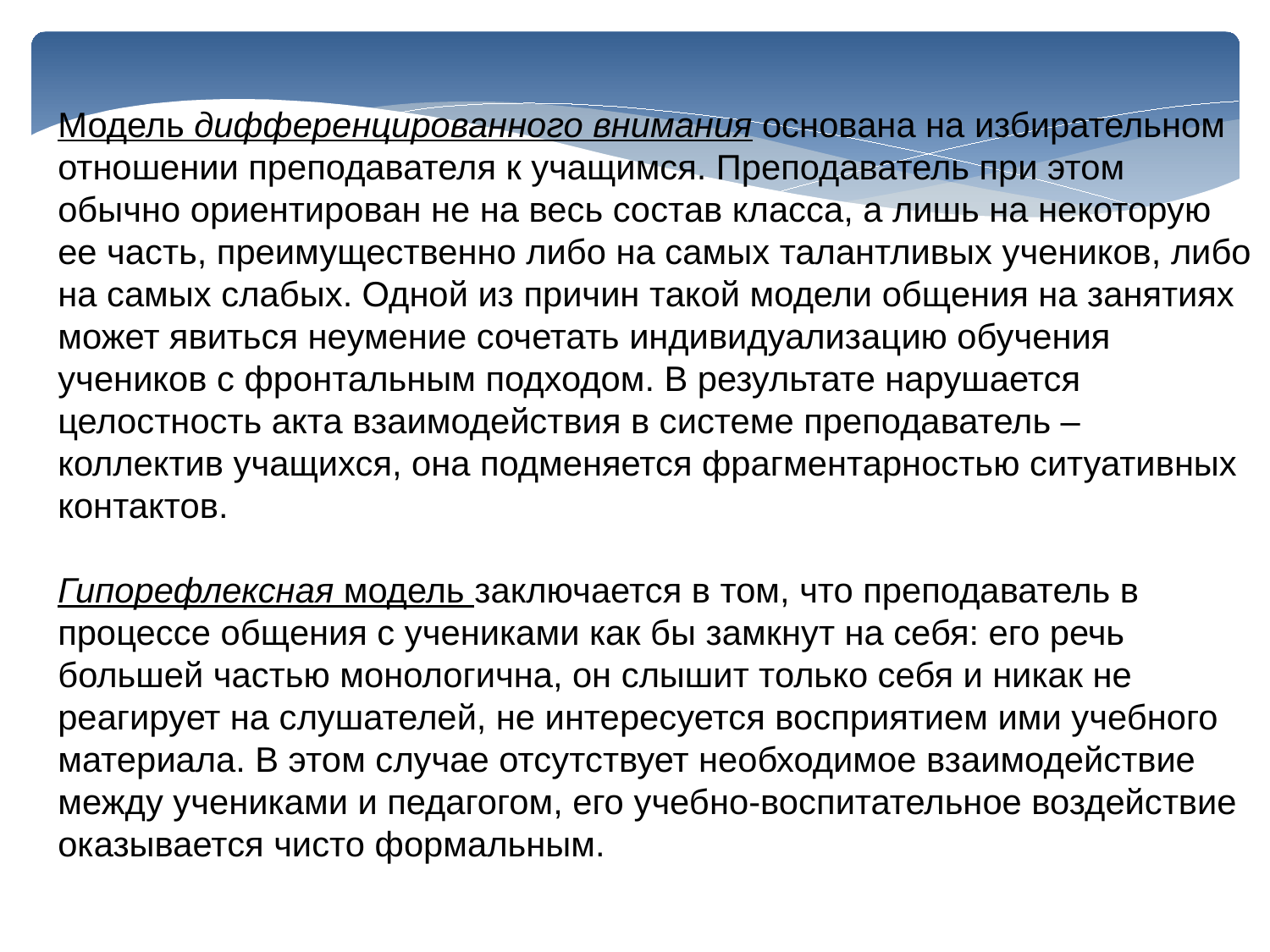

Модель дифференцированного внимания основана на из­бирательном отношении преподавателя к учащимся. Преподаватель при этом обычно ориентирован не на весь состав класса, а лишь на некоторую ее часть, преимущественно либо на самых талантливых учеников, либо на самых слабых. Одной из причин такой модели общения на занятиях может явиться неумение сочетать индивидуализацию обучения учеников с фронтальным подходом. В результате нарушается целостность акта взаимодействия в системе преподаватель – коллектив учащихся, она подменяется фрагментарностью ситуативных контактов.

Гипорефлексная модель заключается в том, что преподаватель в процессе общения с учениками как бы замкнут на себя: его речь большей частью монологична, он слышит только себя и никак не реагирует на слушателей, не интересуется восприятием ими учебного материала. В этом случае отсутствует необходимое взаимодействие между учениками и педагогом, его учебно-воспитательное воздействие оказывается чисто формальным.